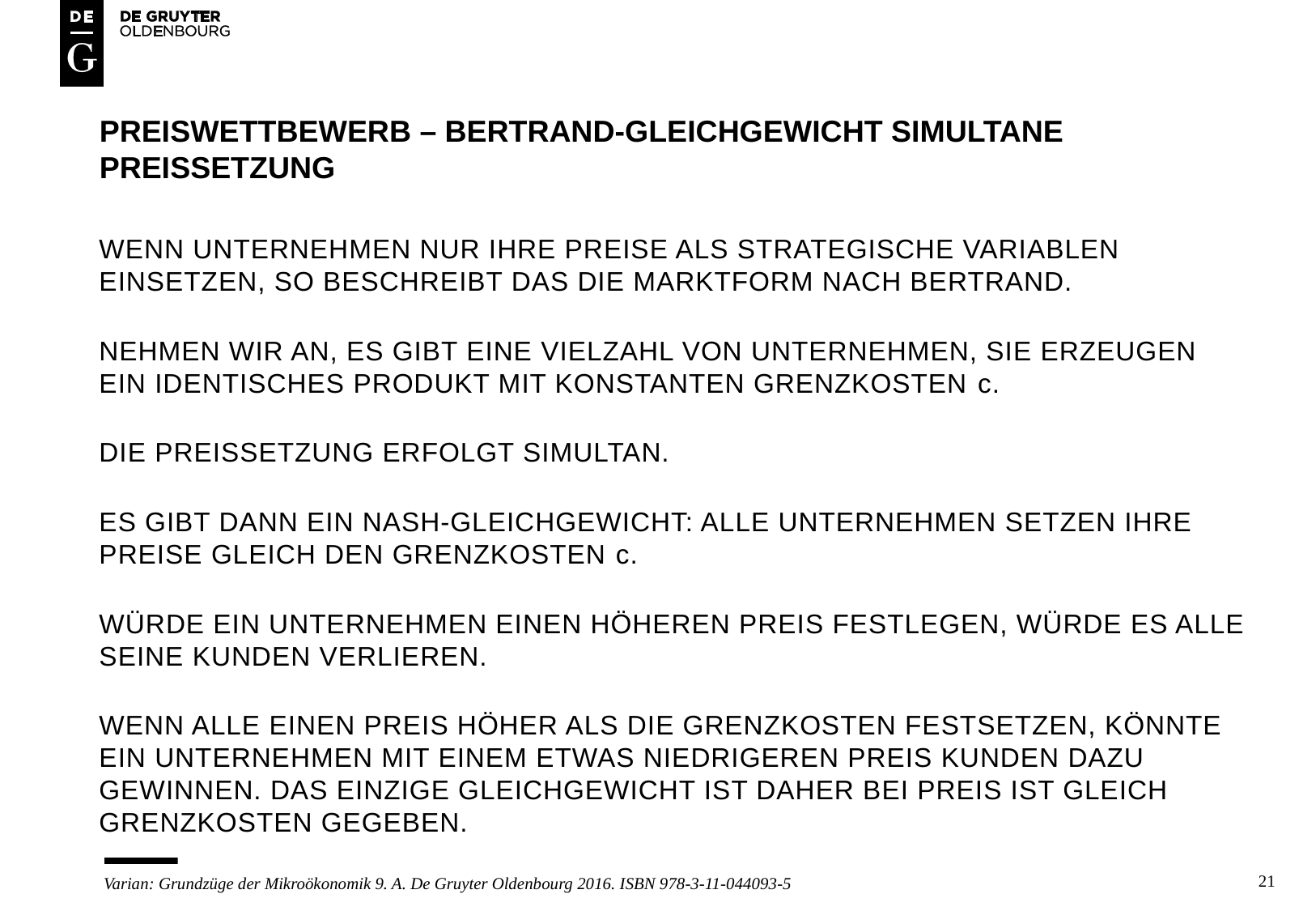

# PREISWETTBEWERB – BERTRAND-GLEICHGEWICHT simultane preissetzung
WENN UNTERNEHMEN NUR IHRE PREISE ALS STRATEGISCHE VARIABLEN EINSETZEN, SO BESCHREIBT DAS DIE MARKTFORM NACH BERTRAND.
NEHMEN WIR AN, ES GIBT EINE VIELZAHL VON UNTERNEHMEN, sie erzeugen ein identisches produkt MIT KONSTANTEN GRENZKOSTEN c.
DIE PREISSETZUNG ERFOLGT SIMULTAN.
ES GIBT DANN EIN Nash-Gleichgewicht: alle unternehmen setzen ihre preise gleich den grenzkosten c.
Würde ein unternehmen einen höheren preis festlegen, würde es alle seine kunden verlieren.
Wenn alle einen preis höher als die grenzkosten festsetzen, könnte ein unternehmen mit einem etwas niedrigeren preis kunden dazu gewinnen. Das einzige gleichgewicht ist daher bei preis ist gleich grenzkosten gegeben.
21
Varian: Grundzüge der Mikroökonomik 9. A. De Gruyter Oldenbourg 2016. ISBN 978-3-11-044093-5